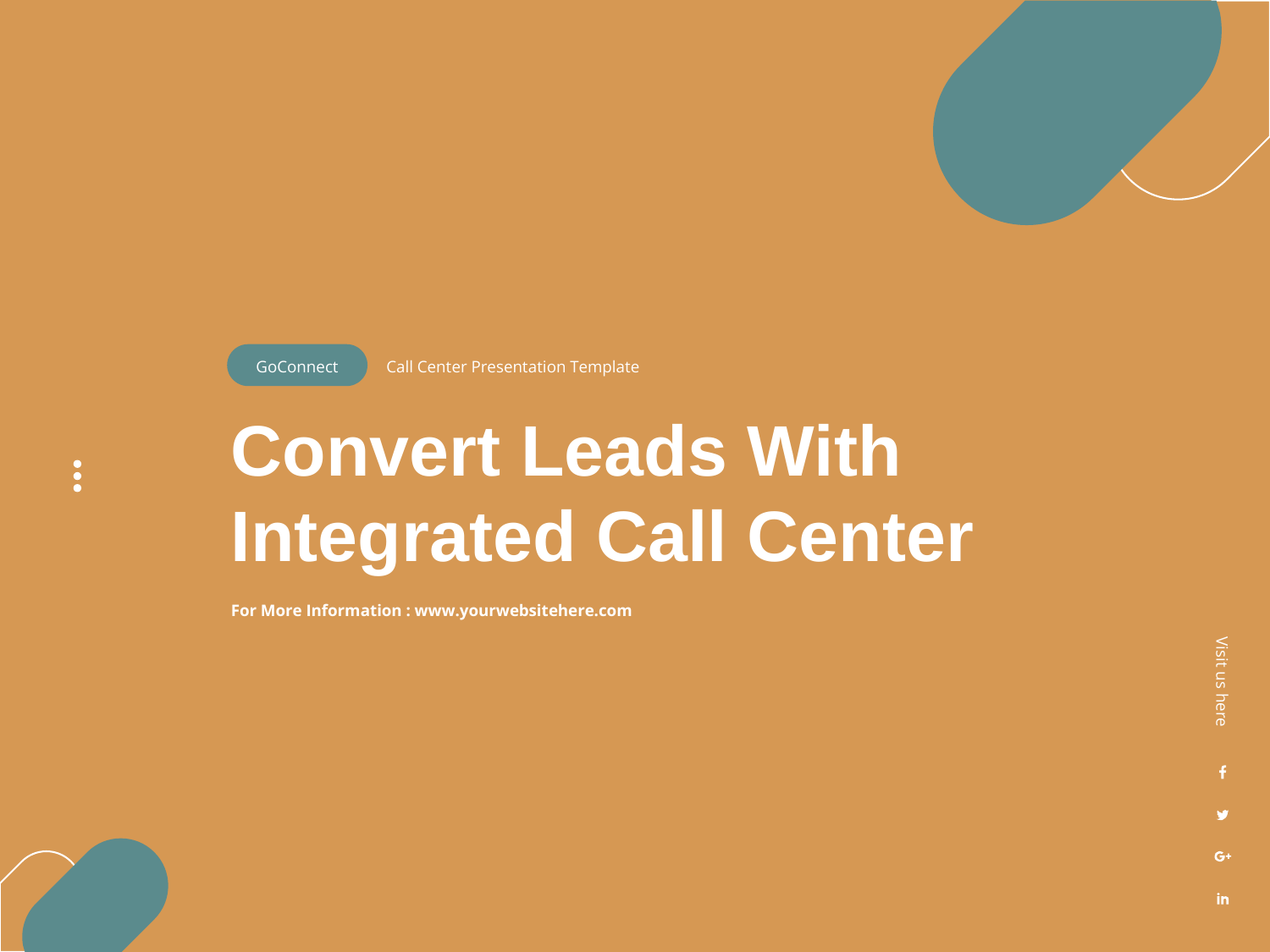

GoConnect
Call Center Presentation Template
# Convert Leads With Integrated Call Center

For More Information : www.yourwebsitehere.com
Visit us here